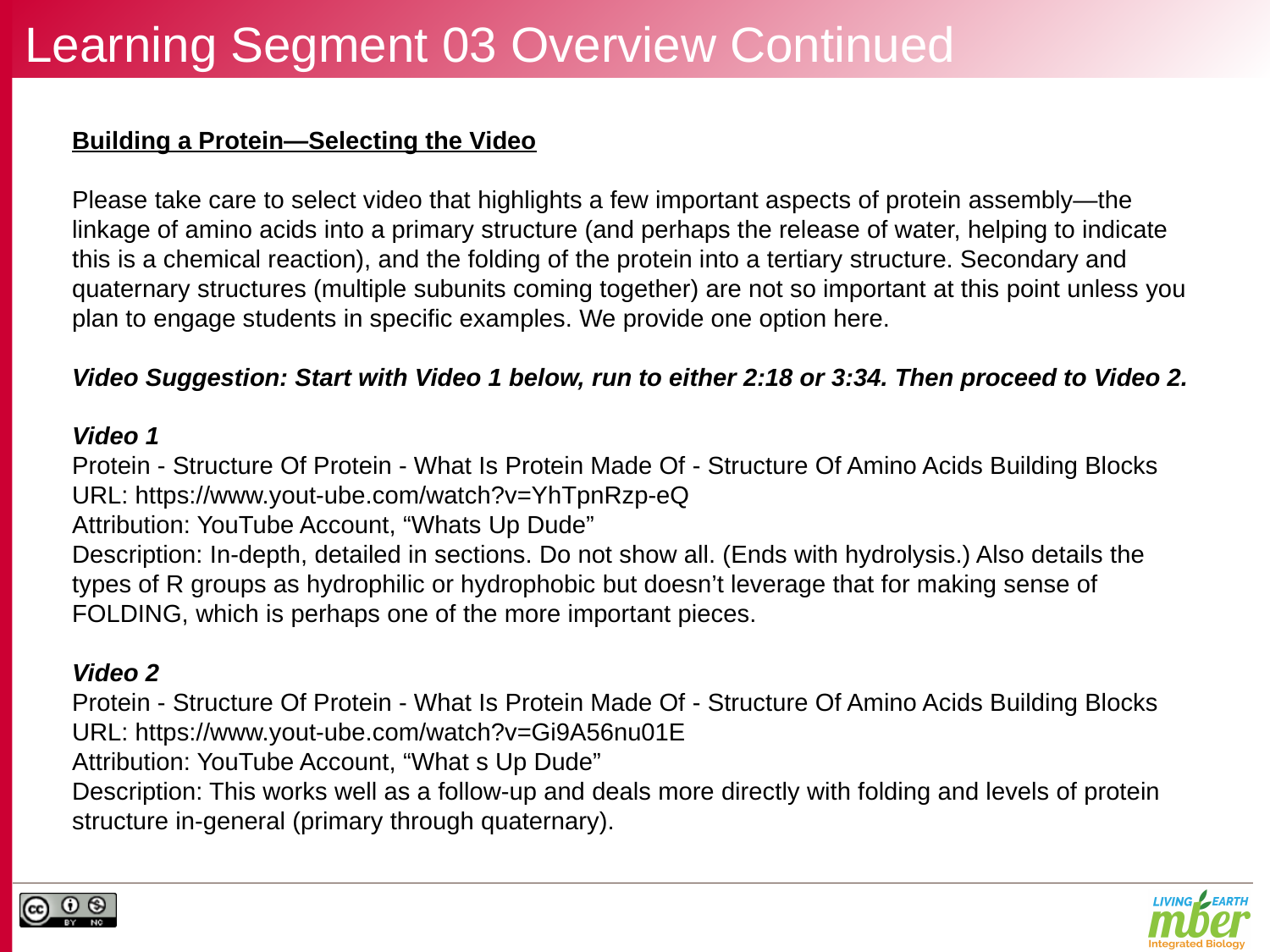

# Learning Segment 03 Overview Continued
Building a Protein—Selecting the Video

Please take care to select video that highlights a few important aspects of protein assembly—the linkage of amino acids into a primary structure (and perhaps the release of water, helping to indicate this is a chemical reaction), and the folding of the protein into a tertiary structure. Secondary and quaternary structures (multiple subunits coming together) are not so important at this point unless you plan to engage students in specific examples. We provide one option here.

Video Suggestion: Start with Video 1 below, run to either 2:18 or 3:34. Then proceed to Video 2.

Video 1
Protein - Structure Of Protein - What Is Protein Made Of - Structure Of Amino Acids Building Blocks
URL: https://www.yout-ube.com/watch?v=YhTpnRzp-eQ
Attribution: YouTube Account, “Whats Up Dude”
Description: In-depth, detailed in sections. Do not show all. (Ends with hydrolysis.) Also details the types of R groups as hydrophilic or hydrophobic but doesn’t leverage that for making sense of FOLDING, which is perhaps one of the more important pieces.

Video 2
Protein - Structure Of Protein - What Is Protein Made Of - Structure Of Amino Acids Building Blocks
URL: https://www.yout-ube.com/watch?v=Gi9A56nu01E
Attribution: YouTube Account, “What s Up Dude”
Description: This works well as a follow-up and deals more directly with folding and levels of protein structure in-general (primary through quaternary).